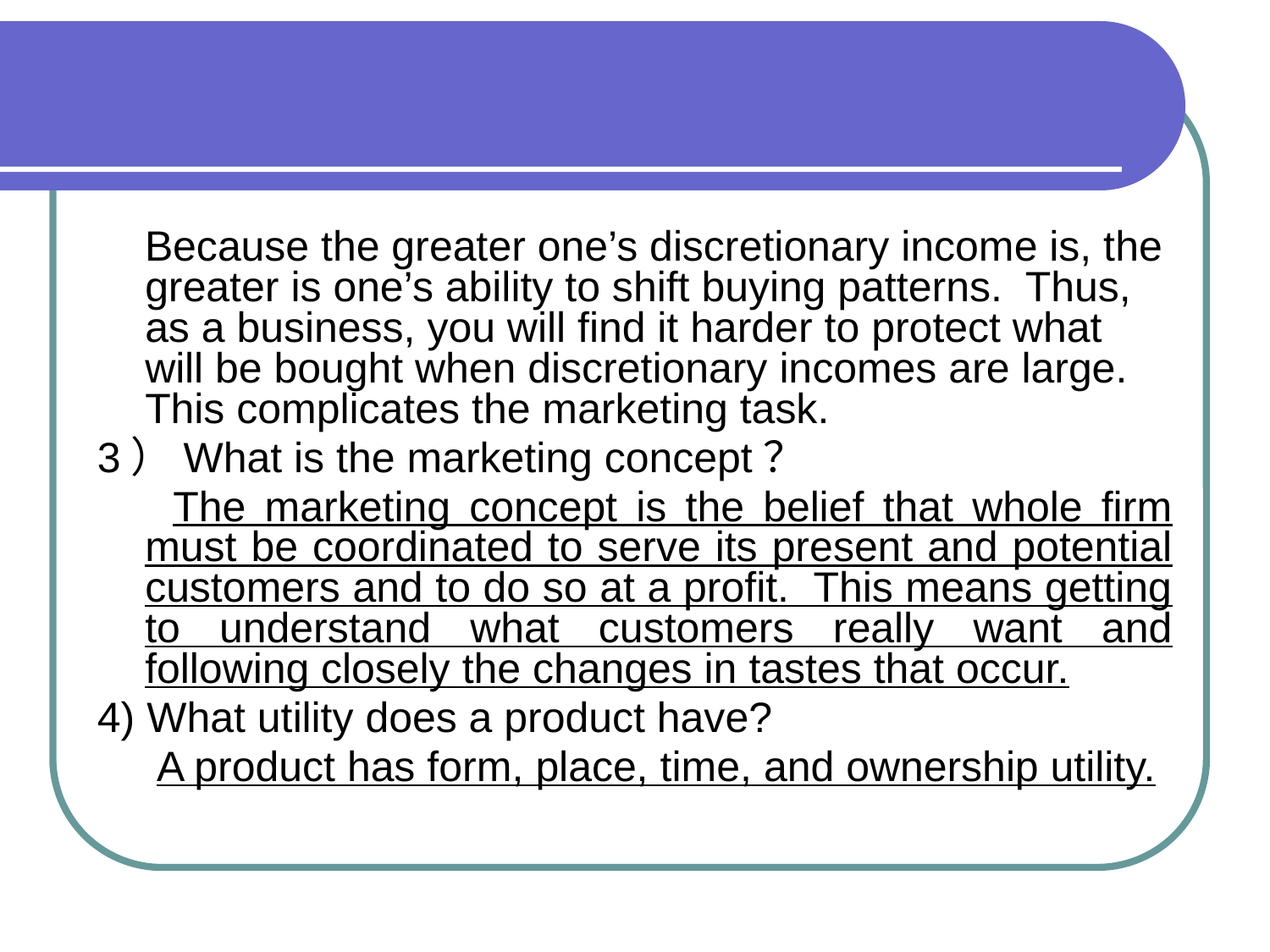

#
    Because the greater one’s discretionary income is, the greater is one’s ability to shift buying patterns.  Thus, as a business, you will find it harder to protect what will be bought when discretionary incomes are large.  This complicates the marketing task.
3）What is the marketing concept？
    The marketing concept is the belief that whole firm must be coordinated to serve its present and potential customers and to do so at a profit.  This means getting to understand what customers really want and following closely the changes in tastes that occur.
4) What utility does a product have?
     A product has form, place, time, and ownership utility.